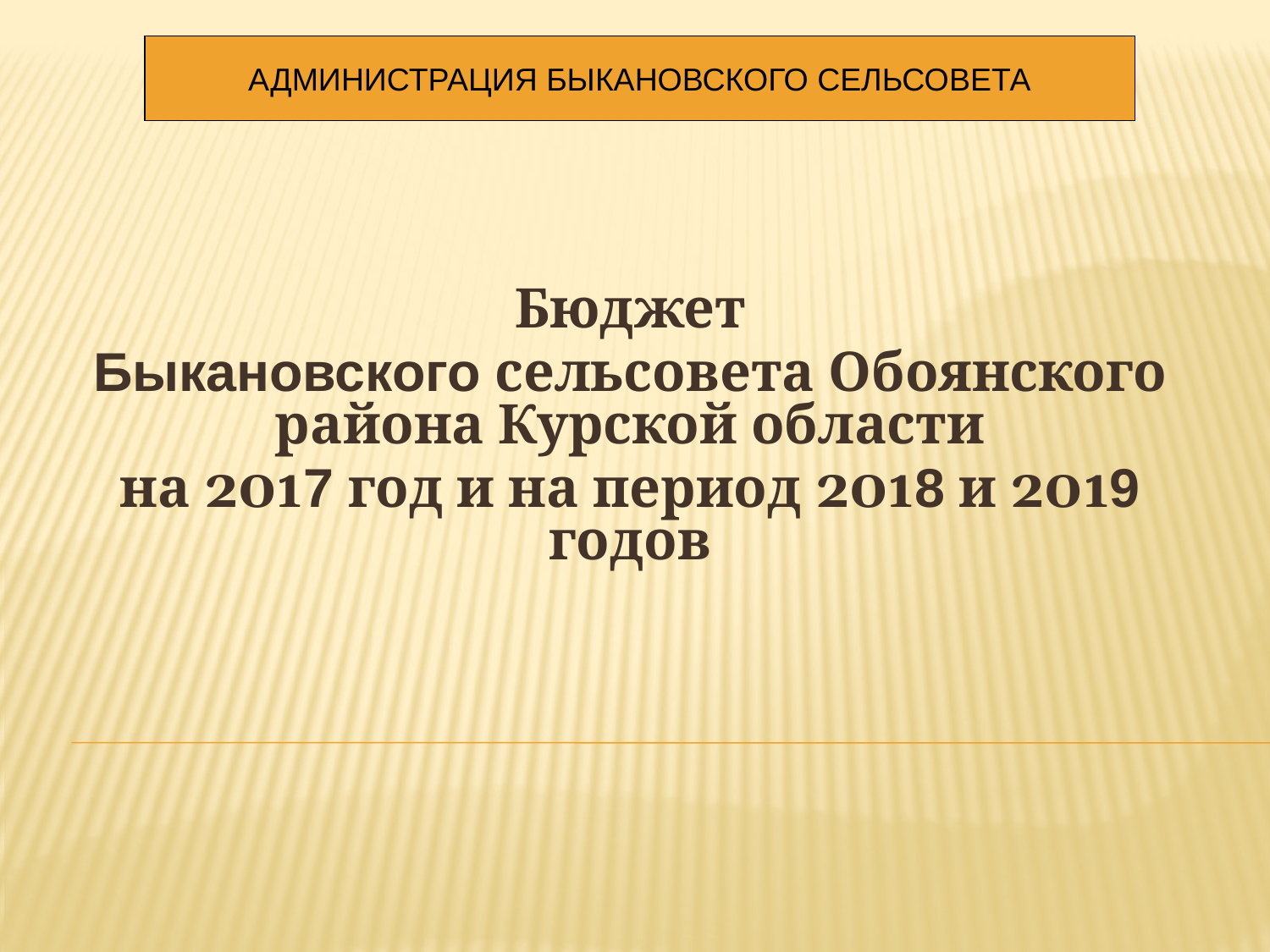

АДМИНИСТРАЦИЯ БЫКАНОВСКОГО СЕЛЬСОВЕТА
Бюджет
Быкановского сельсовета Обоянского района Курской области
на 2017 год и на период 2018 и 2019 годов